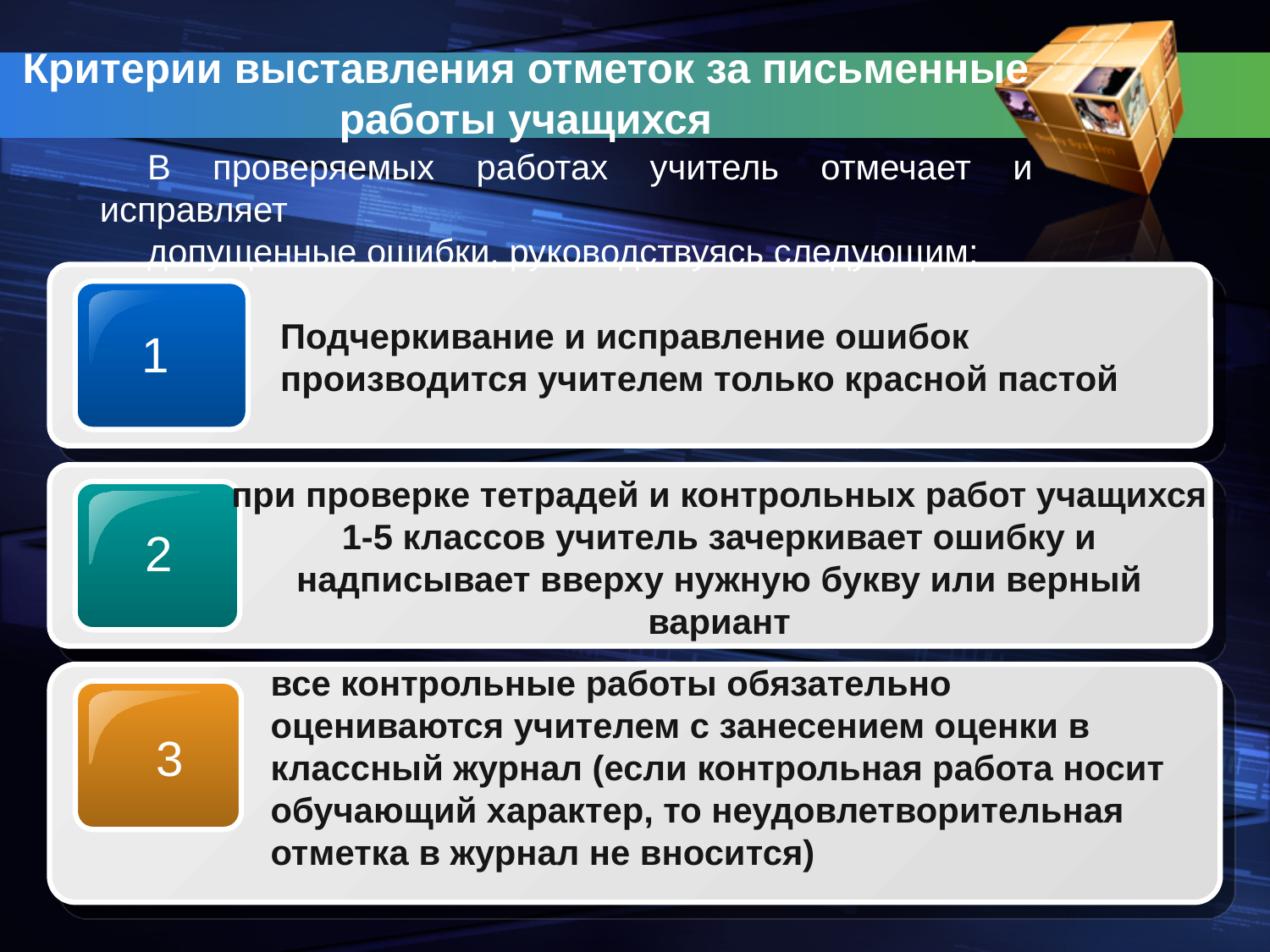

# Критерии выставления отметок за письменные работы учащихся
В проверяемых работах учитель отмечает и исправляет
допущенные ошибки, руководствуясь следующим:

Подчеркивание и исправление ошибок производится учителем только красной пастой
1

при проверке тетрадей и контрольных работ учащихся 1-5 классов учитель зачеркивает ошибку и надписывает вверху нужную букву или верный вариант

2
все контрольные работы обязательно оцениваются учителем с занесением оценки в классный журнал (если контрольная работа носит обучающий характер, то неудовлетворительная отметка в журнал не вносится)

3